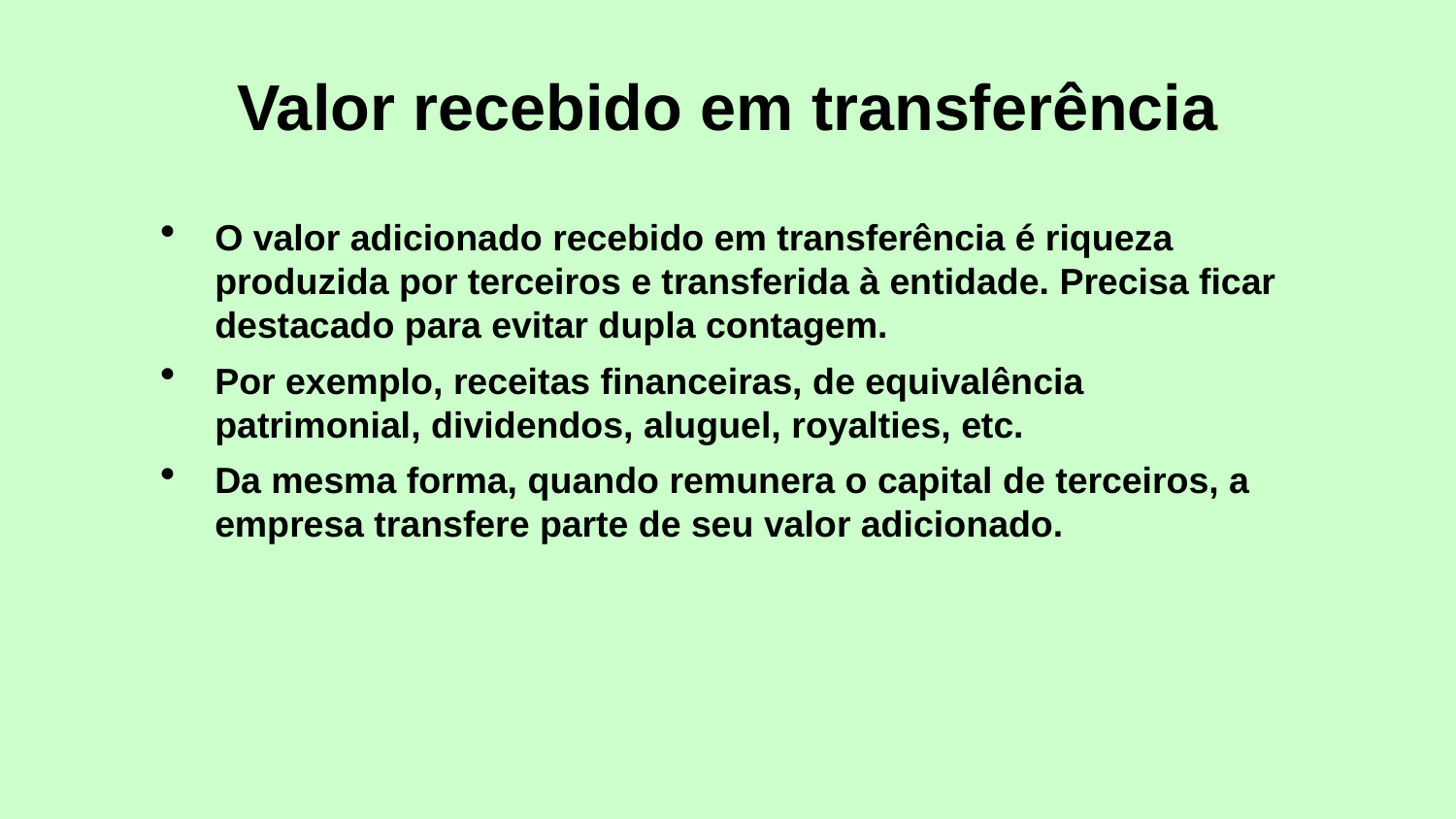

# Valor recebido em transferência
O valor adicionado recebido em transferência é riqueza produzida por terceiros e transferida à entidade. Precisa ficar destacado para evitar dupla contagem.
Por exemplo, receitas financeiras, de equivalência patrimonial, dividendos, aluguel, royalties, etc.
Da mesma forma, quando remunera o capital de terceiros, a empresa transfere parte de seu valor adicionado.